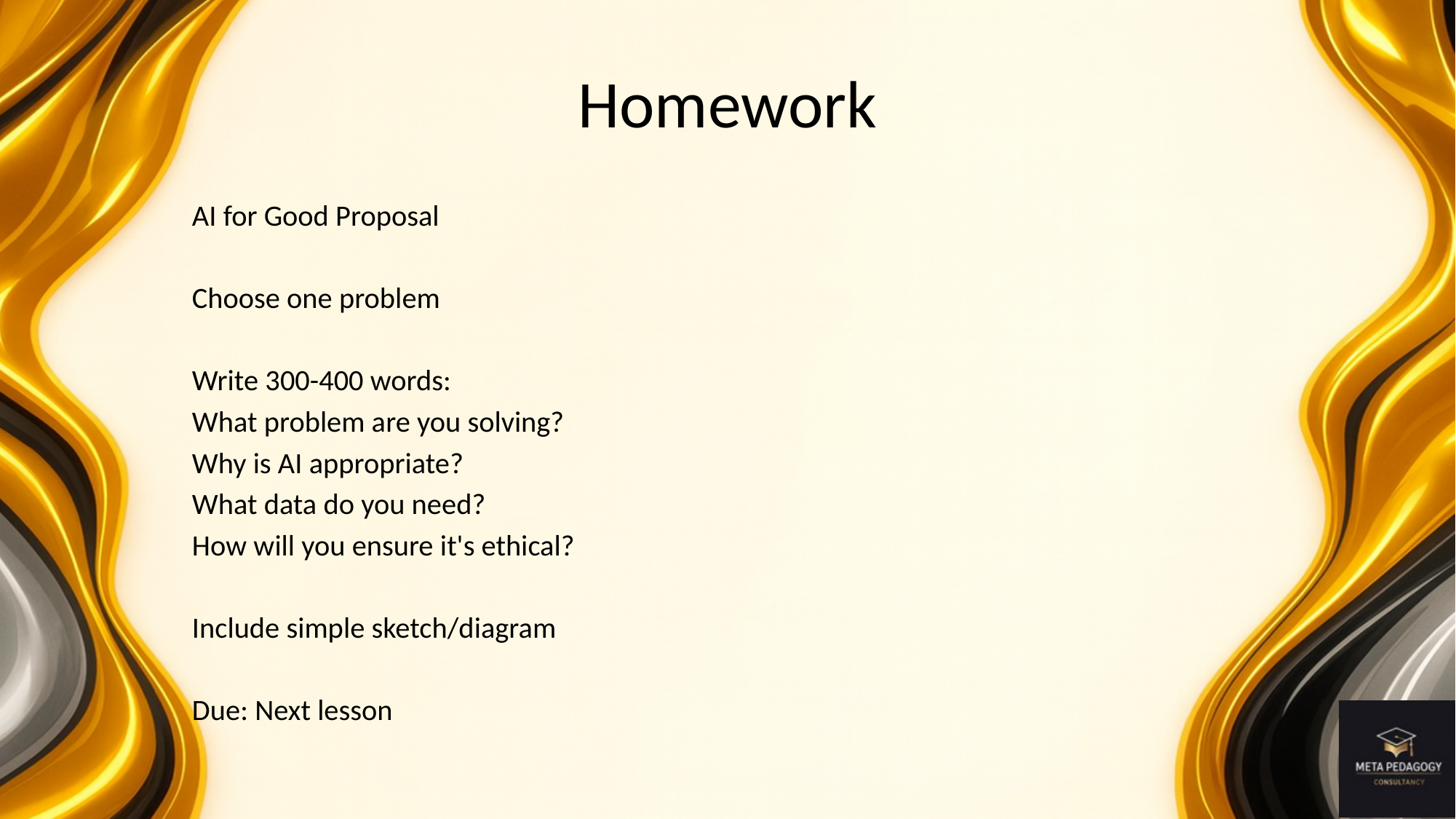

# Homework
AI for Good Proposal

Choose one problem

Write 300-400 words:
What problem are you solving?
Why is AI appropriate?
What data do you need?
How will you ensure it's ethical?

Include simple sketch/diagram

Due: Next lesson